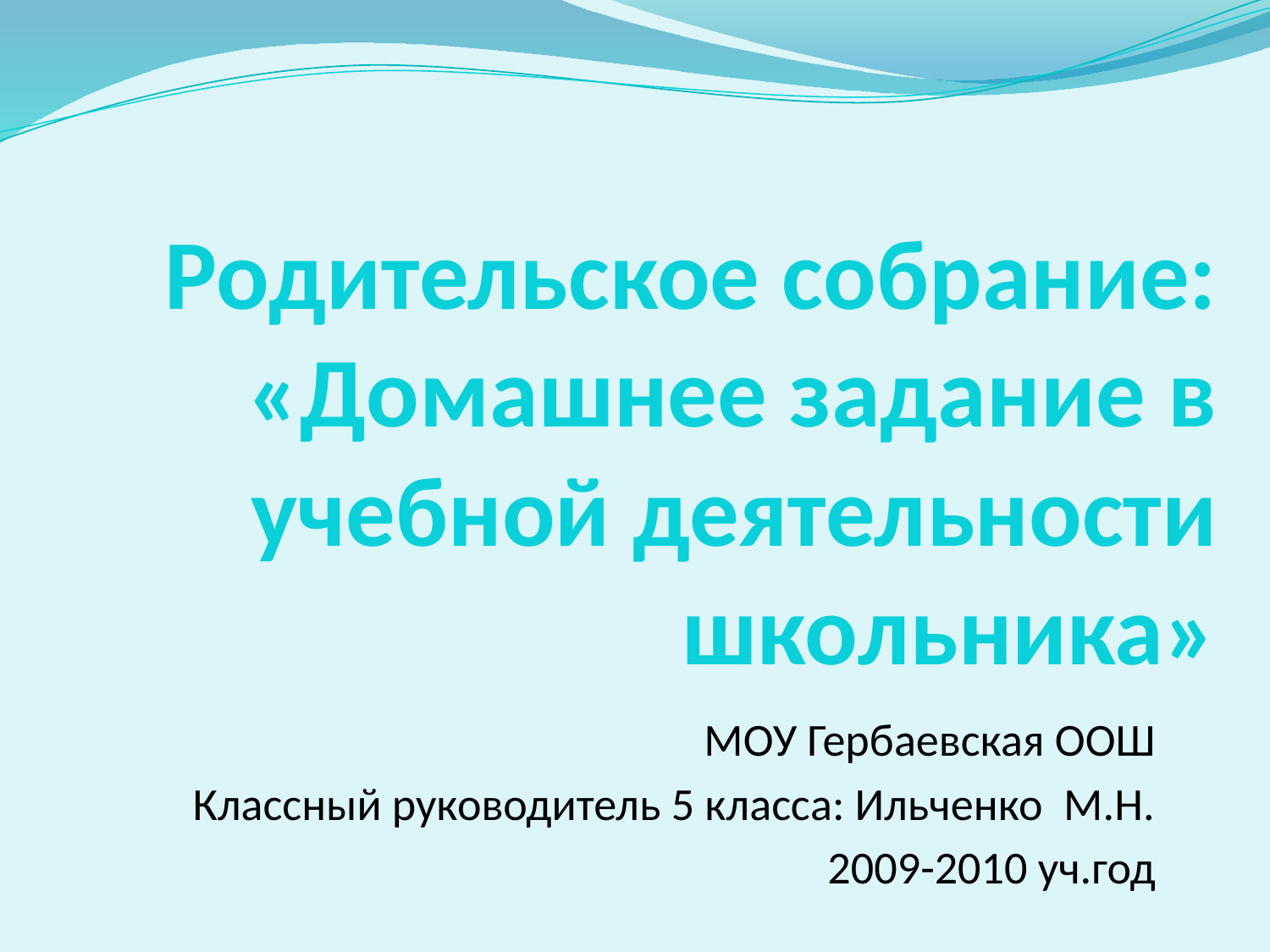

# Родительское собрание: «Домашнее задание в учебной деятельности школьника»
МОУ Гербаевская ООШ
Классный руководитель 5 класса: Ильченко  М.Н.
2009-2010 уч.год